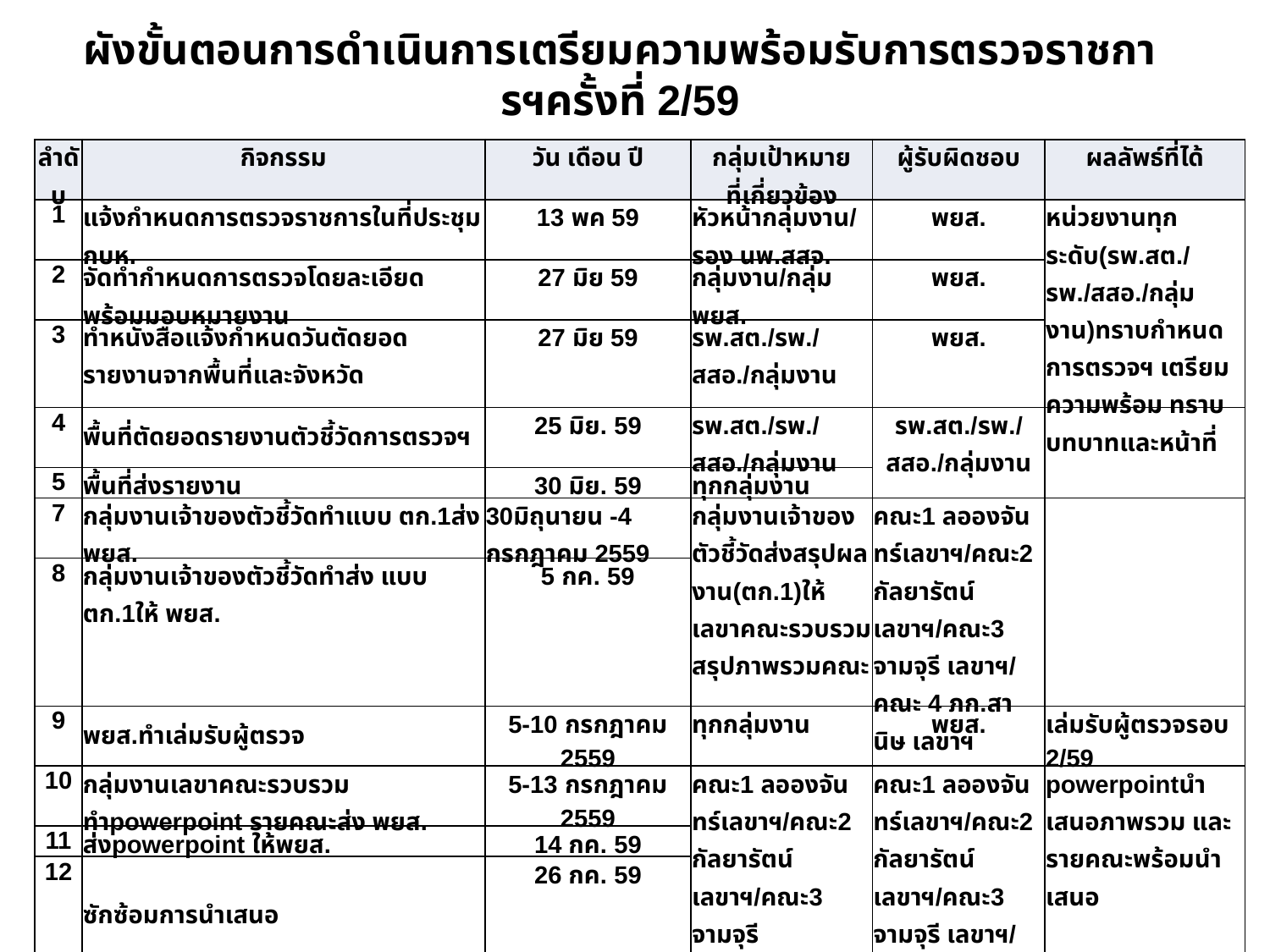

ผังขั้นตอนการดำเนินการเตรียมความพร้อมรับการตรวจราชการฯครั้งที่ 2/59
| ลำดับ | กิจกรรม | วัน เดือน ปี | กลุ่มเป้าหมาย ที่เกี่ยวข้อง | ผู้รับผิดชอบ | ผลลัพธ์ที่ได้ |
| --- | --- | --- | --- | --- | --- |
| 1 | แจ้งกำหนดการตรวจราชการในที่ประชุม กบห. | 13 พค 59 | หัวหน้ากลุ่มงาน/รอง นพ.สสจ. | พยส. | หน่วยงานทุกระดับ(รพ.สต./รพ./สสอ./กลุ่มงาน)ทราบกำหนดการตรวจฯ เตรียมความพร้อม ทราบบทบาทและหน้าที่ |
| 2 | จัดทำกำหนดการตรวจโดยละเอียดพร้อมมอบหมายงาน | 27 มิย 59 | กลุ่มงาน/กลุ่ม พยส. | พยส. |  |
| 3 | ทำหนังสือแจ้งกำหนดวันตัดยอดรายงานจากพื้นที่และจังหวัด | 27 มิย 59 | รพ.สต./รพ./สสอ./กลุ่มงาน | พยส. |  |
| 4 | พื้นที่ตัดยอดรายงานตัวชี้วัดการตรวจฯ | 25 มิย. 59 | รพ.สต./รพ./สสอ./กลุ่มงาน | รพ.สต./รพ./สสอ./กลุ่มงาน |  |
| 5 | พื้นที่ส่งรายงาน | 30 มิย. 59 | ทุกกลุ่มงาน |  |  |
| 7 | กลุ่มงานเจ้าของตัวชี้วัดทำแบบ ตก.1ส่ง พยส. | 30มิถุนายน -4 กรกฎาคม 2559 | กลุ่มงานเจ้าของตัวชี้วัดส่งสรุปผลงาน(ตก.1)ให้เลขาคณะรวบรวมสรุปภาพรวมคณะ | คณะ1 ลอองจันทร์เลขาฯ/คณะ2 กัลยารัตน์เลขาฯ/คณะ3 จามจุรี เลขาฯ/ คณะ 4 ภก.สานิษ เลขาฯ |  |
| 8 | กลุ่มงานเจ้าของตัวชี้วัดทำส่ง แบบ ตก.1ให้ พยส. | 5 กค. 59 |  |  |  |
| 9 | พยส.ทำเล่มรับผู้ตรวจ | 5-10 กรกฎาคม 2559 | ทุกกลุ่มงาน | พยส. | เล่มรับผู้ตรวจรอบ 2/59 |
| 10 | กลุ่มงานเลขาคณะรวบรวมทำpowerpoint รายคณะส่ง พยส. | 5-13 กรกฎาคม 2559 | คณะ1 ลอองจันทร์เลขาฯ/คณะ2 กัลยารัตน์เลขาฯ/คณะ3 จามจุรี เลขาฯ/คณะ 4 ภก.สานิษ เลขาฯ | คณะ1 ลอองจันทร์เลขาฯ/คณะ2 กัลยารัตน์เลขาฯ/คณะ3 จามจุรี เลขาฯ/ คณะ 4 ภก.สานิษ เลขาฯ | powerpointนำเสนอภาพรวม และรายคณะพร้อมนำเสนอ |
| 11 | ส่งpowerpoint ให้พยส. | 14 กค. 59 |  |  |  |
| 12 | ซักซ้อมการนำเสนอ | 26 กค. 59 |  |  |  |
| 13 | คปสอ.ที่ลงตรวจส่งเล่มสรุปผลงาน/และเสนอ | 26 กค. 59 | คปสอ.คลองหาด/รพ.สต.ทับทิมสยาม 05 | คปสอ.คลองหาด | เล่มรับผู้ตรวจรอบ 2/59ของ คปสอ.คลองหาด |
| 14 | รับผู้ตรวจและคณะฯ | 3-5 สิงหาคม 2559 |  |  |  |